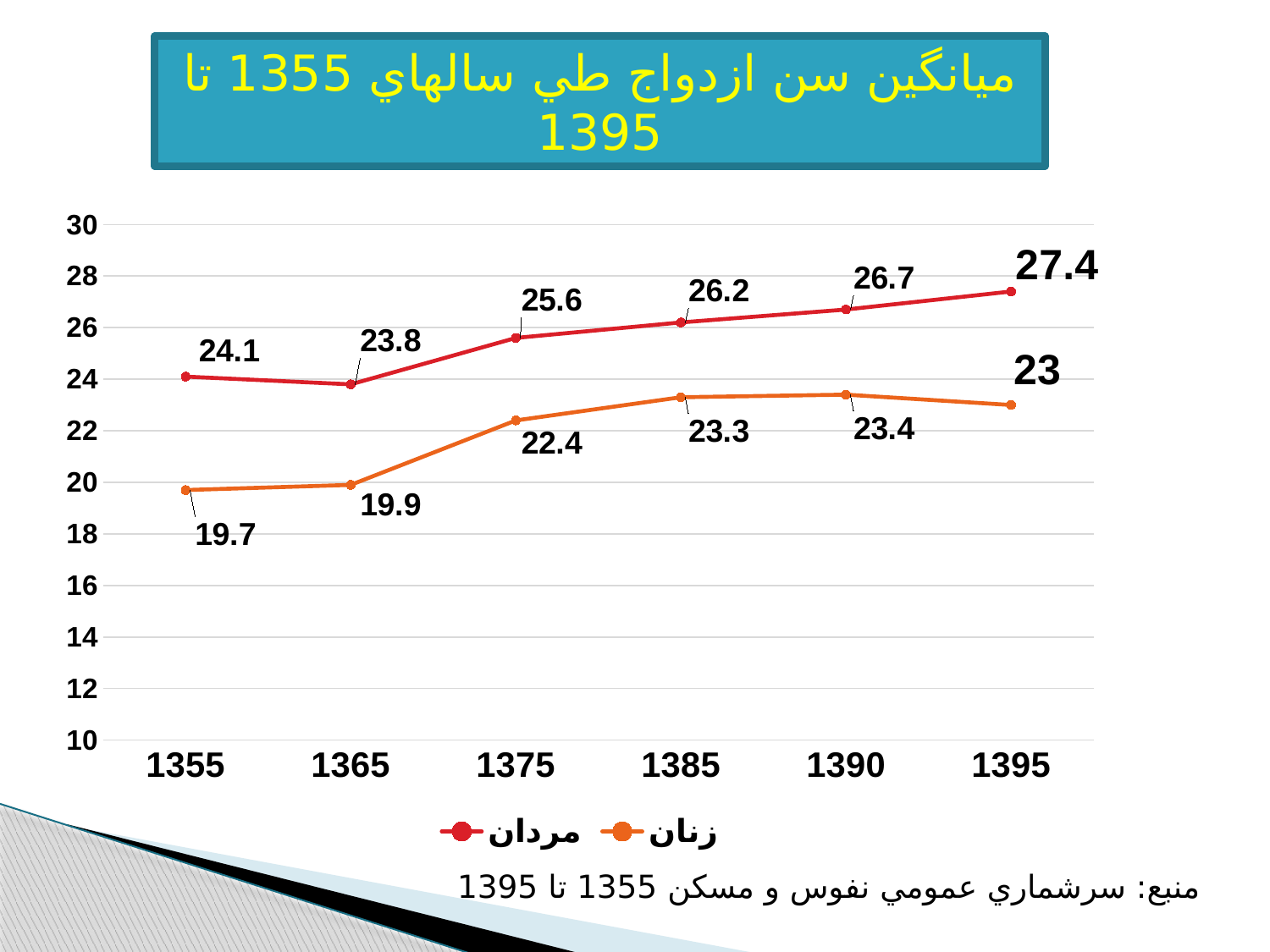

ميانگين سن ازدواج طي سالهاي 1355 تا 1395

### Chart

| Category | مردان | زنان |
|---|---|---|
| 1355 | 24.1 | 19.7 |
| 1365 | 23.8 | 19.9 |
| 1375 | 25.6 | 22.4 |
| 1385 | 26.2 | 23.3 |
| 1390 | 26.7 | 23.4 |
| 1395 | 27.4 | 23.0 |
منبع: سرشماري عمومي نفوس و مسکن 1355 تا 1395